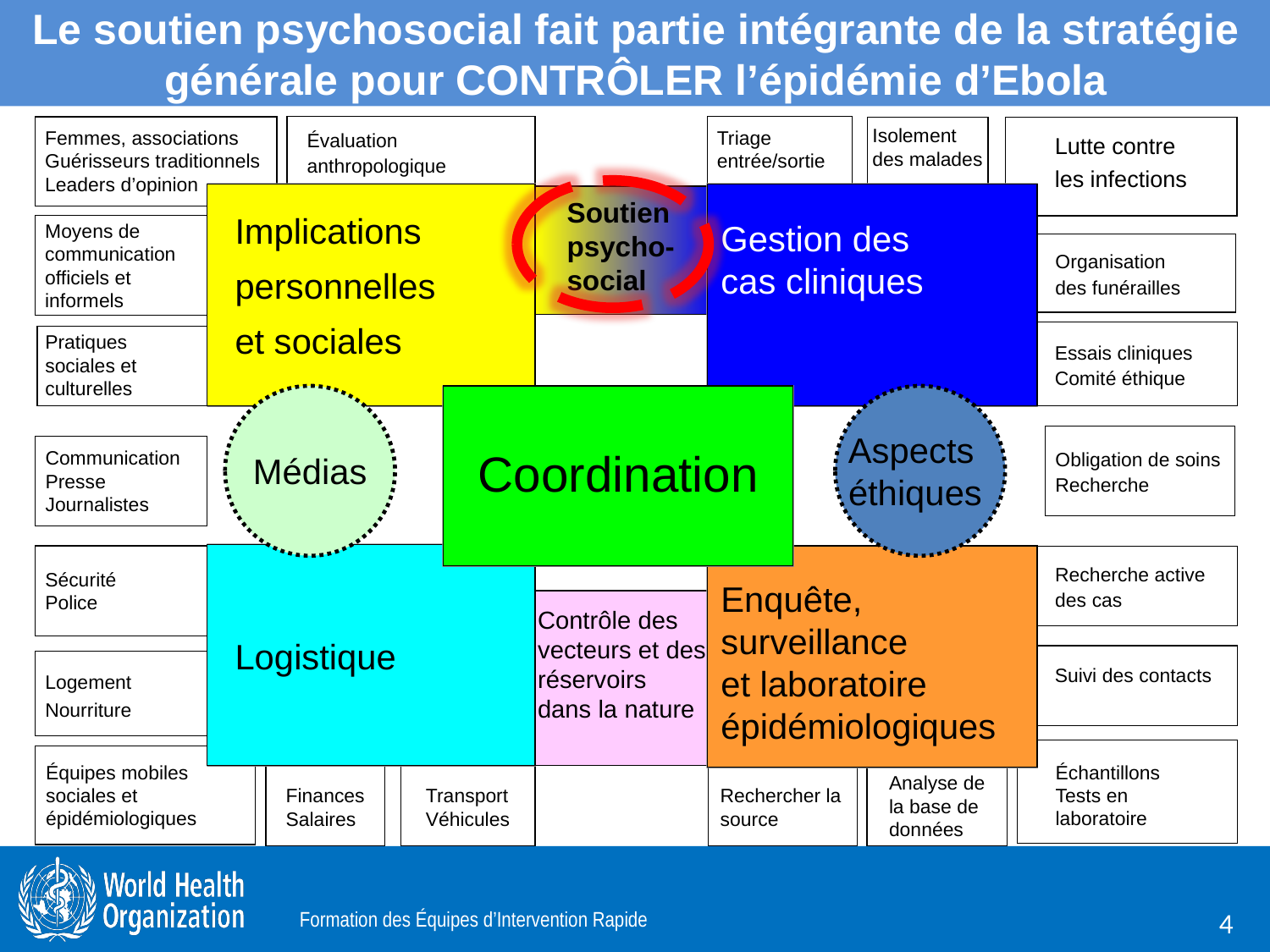

Le soutien psychosocial fait partie intégrante de la stratégie générale pour CONTRÔLER l’épidémie d’Ebola

Femmes, associations Guérisseurs traditionnels
Leaders d’opinion
Évaluation
anthropologique
Triage entrée/sortie
Isolement
des malades
Lutte contre
les infections

Soutien
psycho-
social
Implications
personnelles
et sociales

Gestion des
cas cliniques
Moyens de communication
officiels et
informels

Organisation
des funérailles

Pratiques
sociales et
culturelles
Essais cliniques
Comité éthique

Aspects
éthiques

Coordination
Obligation de soins
Recherche
Communication
Presse
Journalistes
Médias

Recherche active
des cas
Sécurité
Police
Enquête, surveillance et laboratoire
épidémiologiques
Contrôle des vecteurs et des réservoirs
dans la nature

Logistique

Suivi des contacts
Logement
Nourriture

Équipes mobiles
sociales et
épidémiologiques
Échantillons
Tests en
laboratoire

Analyse de
la base de
données
Finances
Salaires
Transport
Véhicules
Rechercher la source